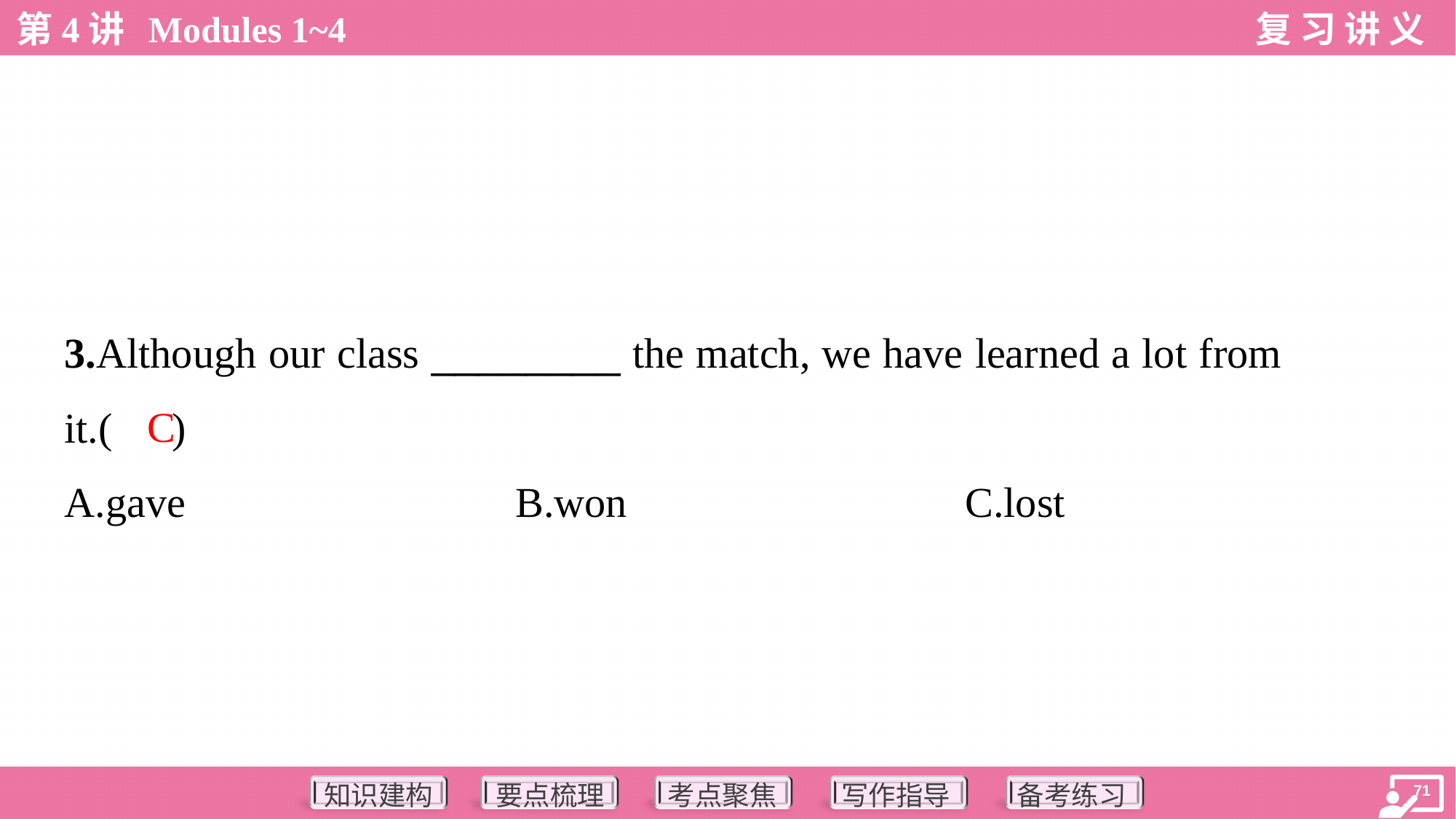

3.Although our class ________ the match, we have learned a lot from
it.(     )
C
A.gave	B.won	C.lost